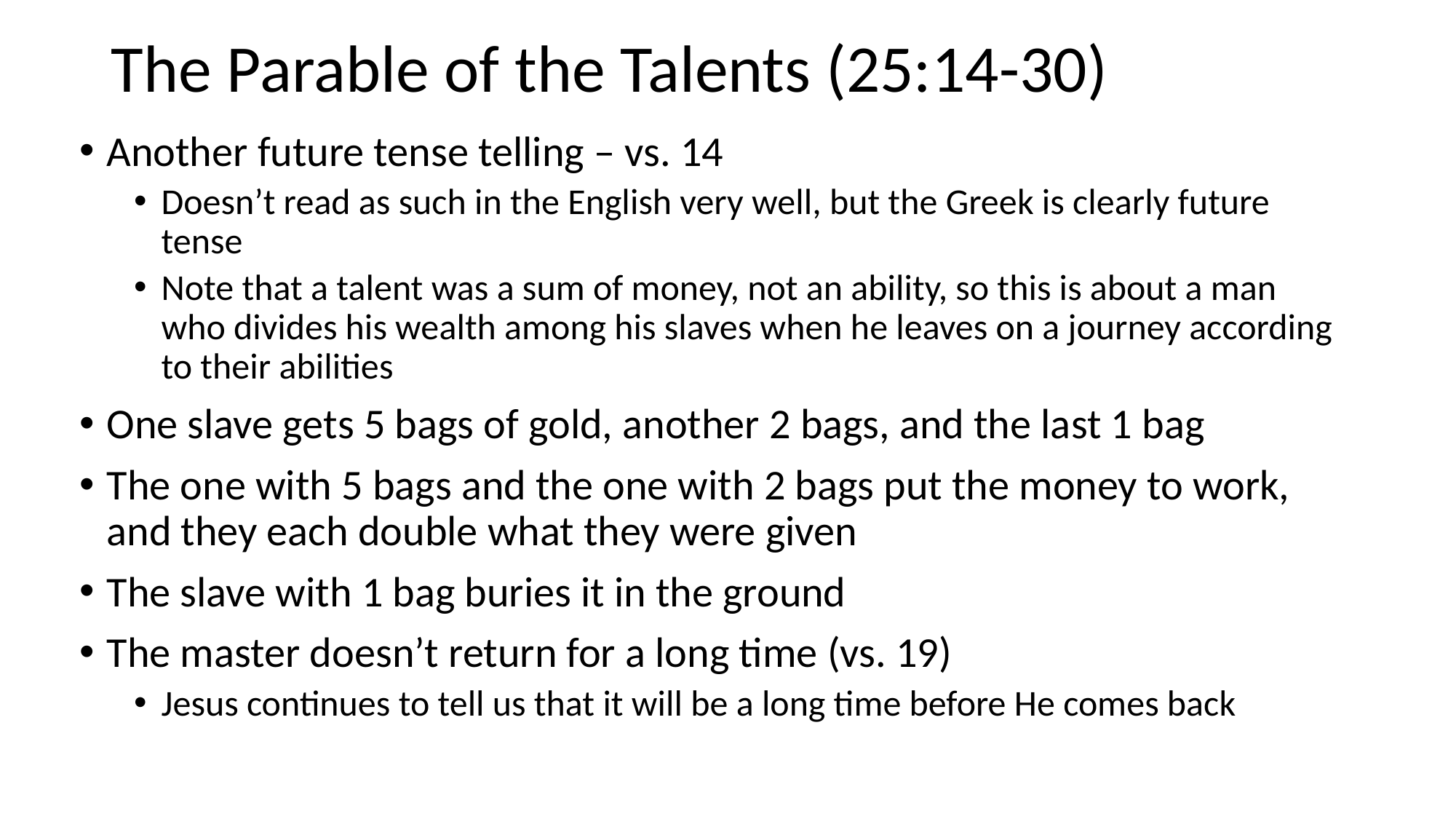

# The Parable of the Talents (25:14-30)
Another future tense telling – vs. 14
Doesn’t read as such in the English very well, but the Greek is clearly future tense
Note that a talent was a sum of money, not an ability, so this is about a man who divides his wealth among his slaves when he leaves on a journey according to their abilities
One slave gets 5 bags of gold, another 2 bags, and the last 1 bag
The one with 5 bags and the one with 2 bags put the money to work, and they each double what they were given
The slave with 1 bag buries it in the ground
The master doesn’t return for a long time (vs. 19)
Jesus continues to tell us that it will be a long time before He comes back